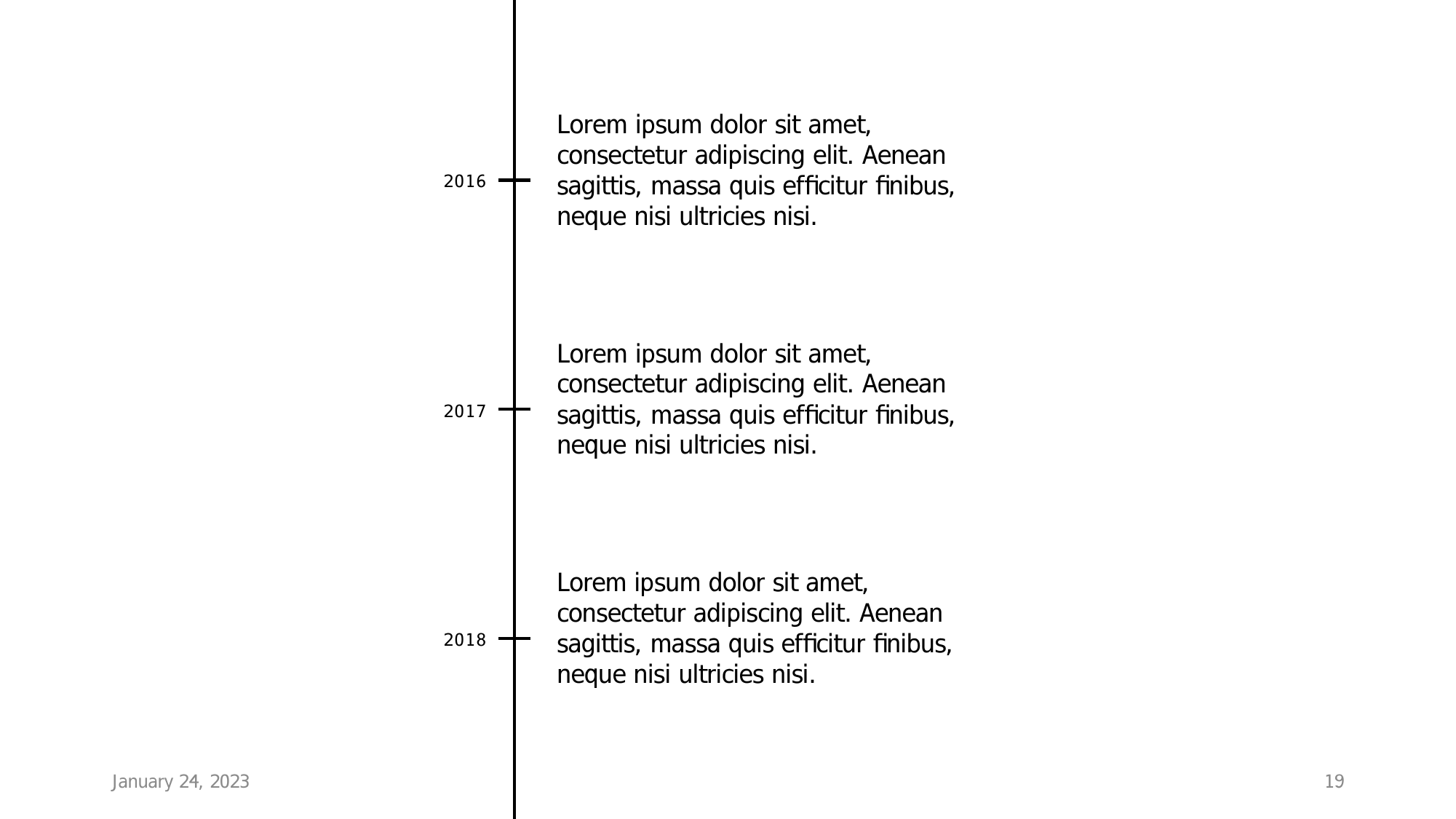

Lorem ipsum dolor sit amet, consectetur adipiscing elit. Aenean sagittis, massa quis efficitur finibus, neque nisi ultricies nisi.

2016
Lorem ipsum dolor sit amet, consectetur adipiscing elit. Aenean sagittis, massa quis efficitur finibus, neque nisi ultricies nisi.

2017
Lorem ipsum dolor sit amet, consectetur adipiscing elit. Aenean sagittis, massa quis efficitur finibus, neque nisi ultricies nisi.

2018
January 24, 2023
19